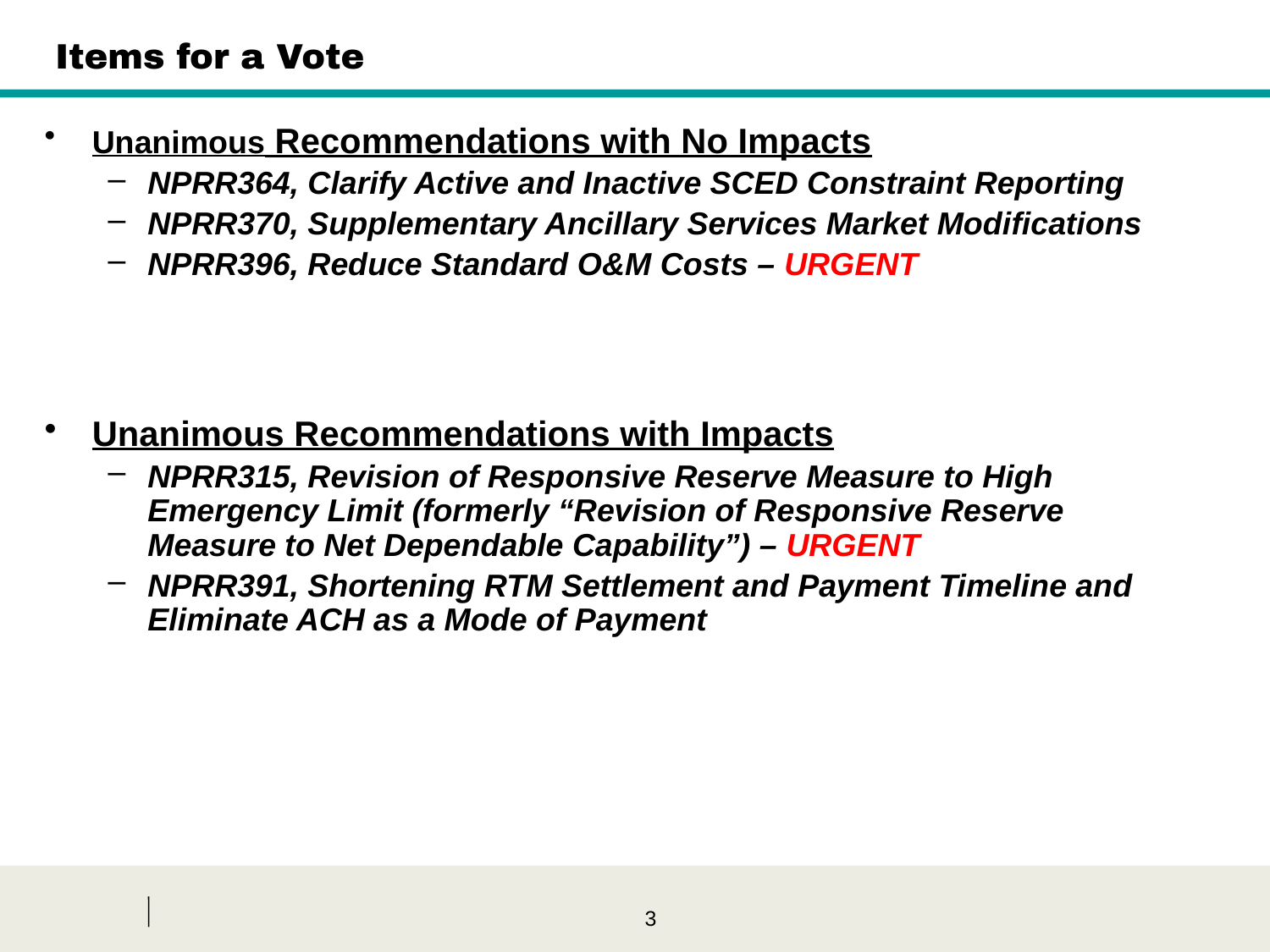

Items for a Vote
Unanimous Recommendations with No Impacts
NPRR364, Clarify Active and Inactive SCED Constraint Reporting
NPRR370, Supplementary Ancillary Services Market Modifications
NPRR396, Reduce Standard O&M Costs – Urgent

Unanimous Recommendations with Impacts
NPRR315, Revision of Responsive Reserve Measure to High Emergency Limit (formerly “Revision of Responsive Reserve Measure to Net Dependable Capability”) – Urgent
NPRR391, Shortening RTM Settlement and Payment Timeline and Eliminate ACH as a Mode of Payment